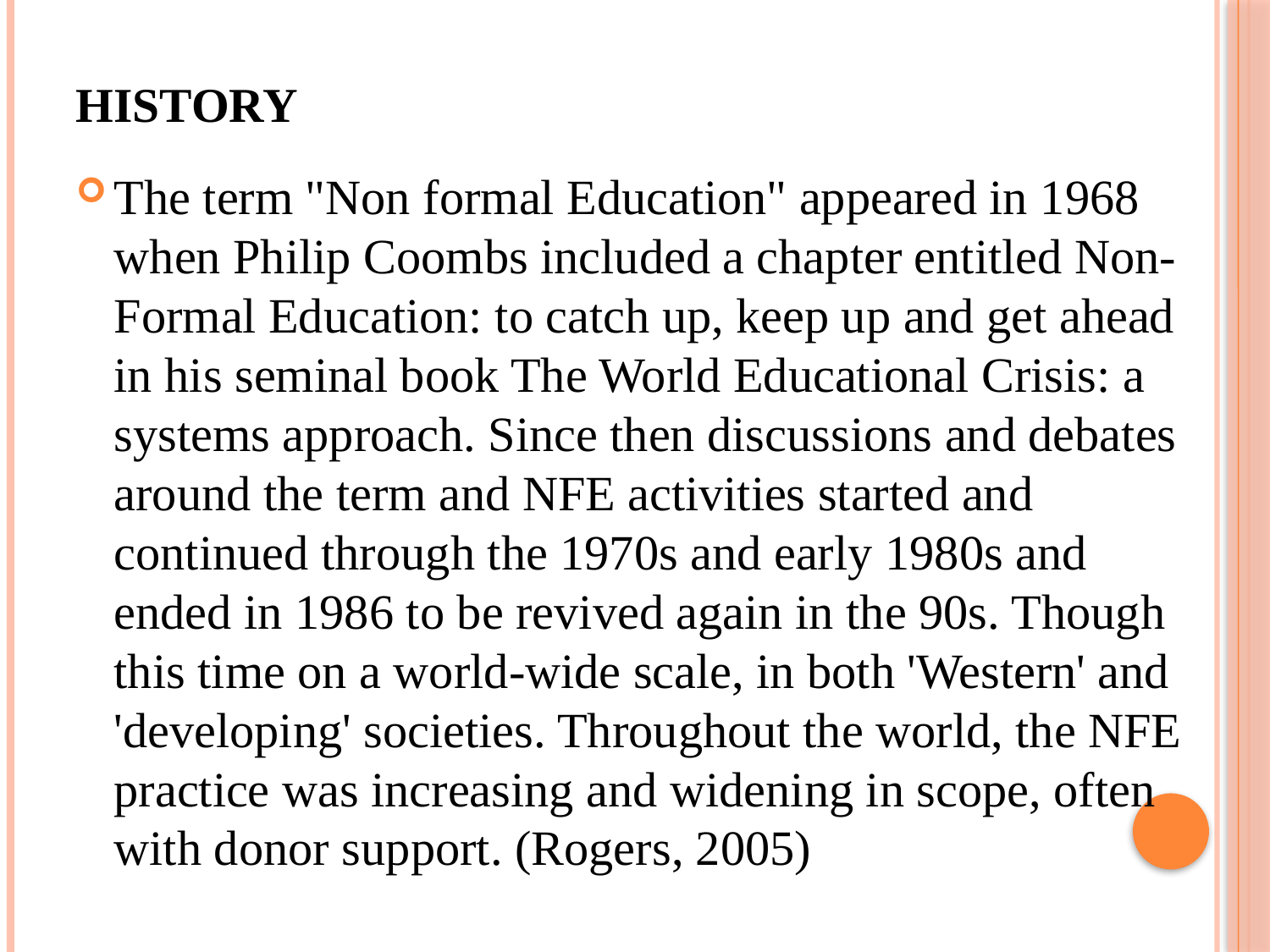

# History
The term "Non formal Education" appeared in 1968 when Philip Coombs included a chapter entitled Non-Formal Education: to catch up, keep up and get ahead in his seminal book The World Educational Crisis: a systems approach. Since then discussions and debates around the term and NFE activities started and continued through the 1970s and early 1980s and ended in 1986 to be revived again in the 90s. Though this time on a world-wide scale, in both 'Western' and 'developing' societies. Throughout the world, the NFE practice was increasing and widening in scope, often with donor support. (Rogers, 2005)